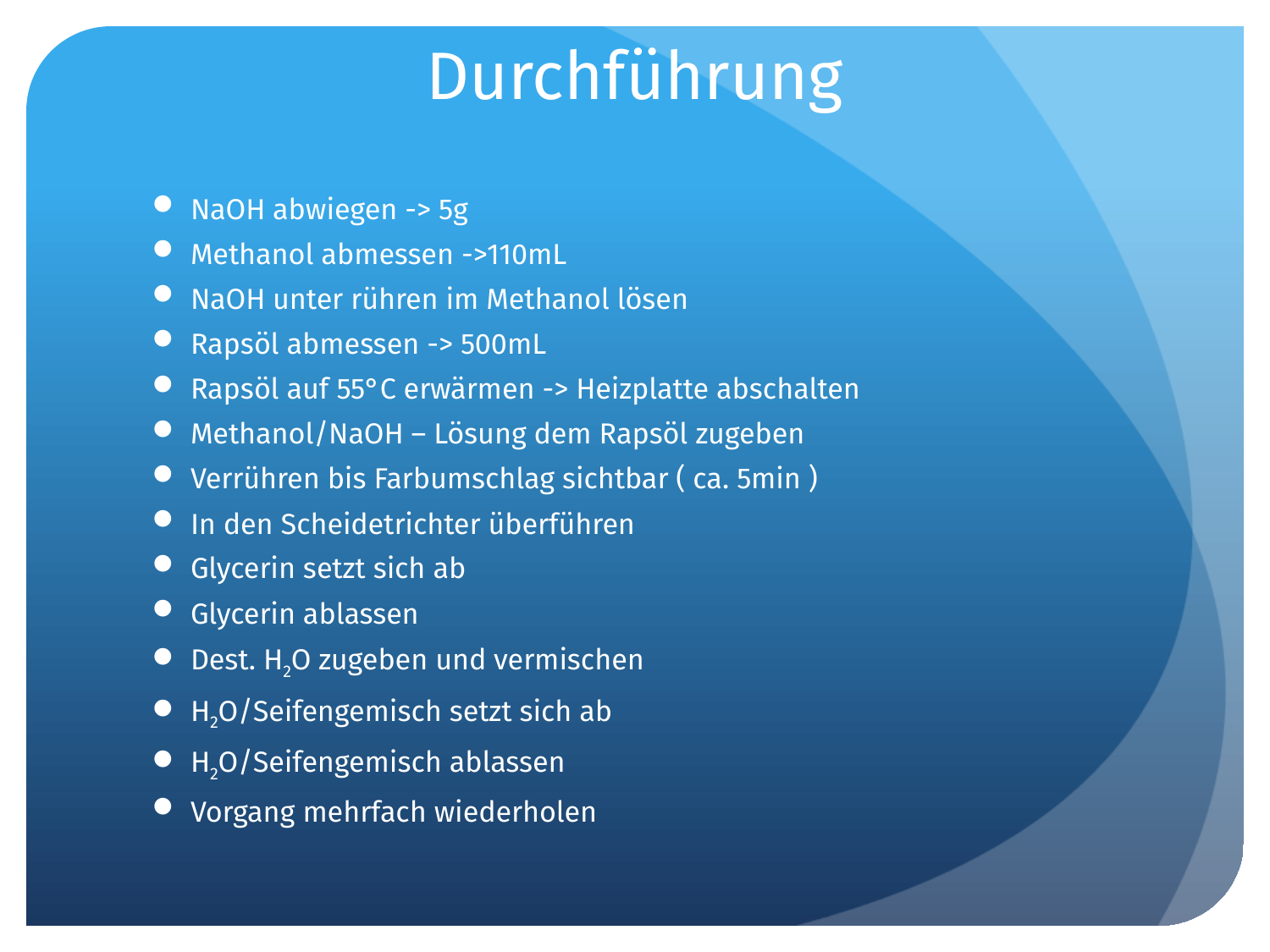

# Durchführung
NaOH abwiegen -> 5g
Methanol abmessen ->110mL
NaOH unter rühren im Methanol lösen
Rapsöl abmessen -> 500mL
Rapsöl auf 55°C erwärmen -> Heizplatte abschalten
Methanol/NaOH – Lösung dem Rapsöl zugeben
Verrühren bis Farbumschlag sichtbar ( ca. 5min )
In den Scheidetrichter überführen
Glycerin setzt sich ab
Glycerin ablassen
Dest. H2O zugeben und vermischen
H2O/Seifengemisch setzt sich ab
H2O/Seifengemisch ablassen
Vorgang mehrfach wiederholen